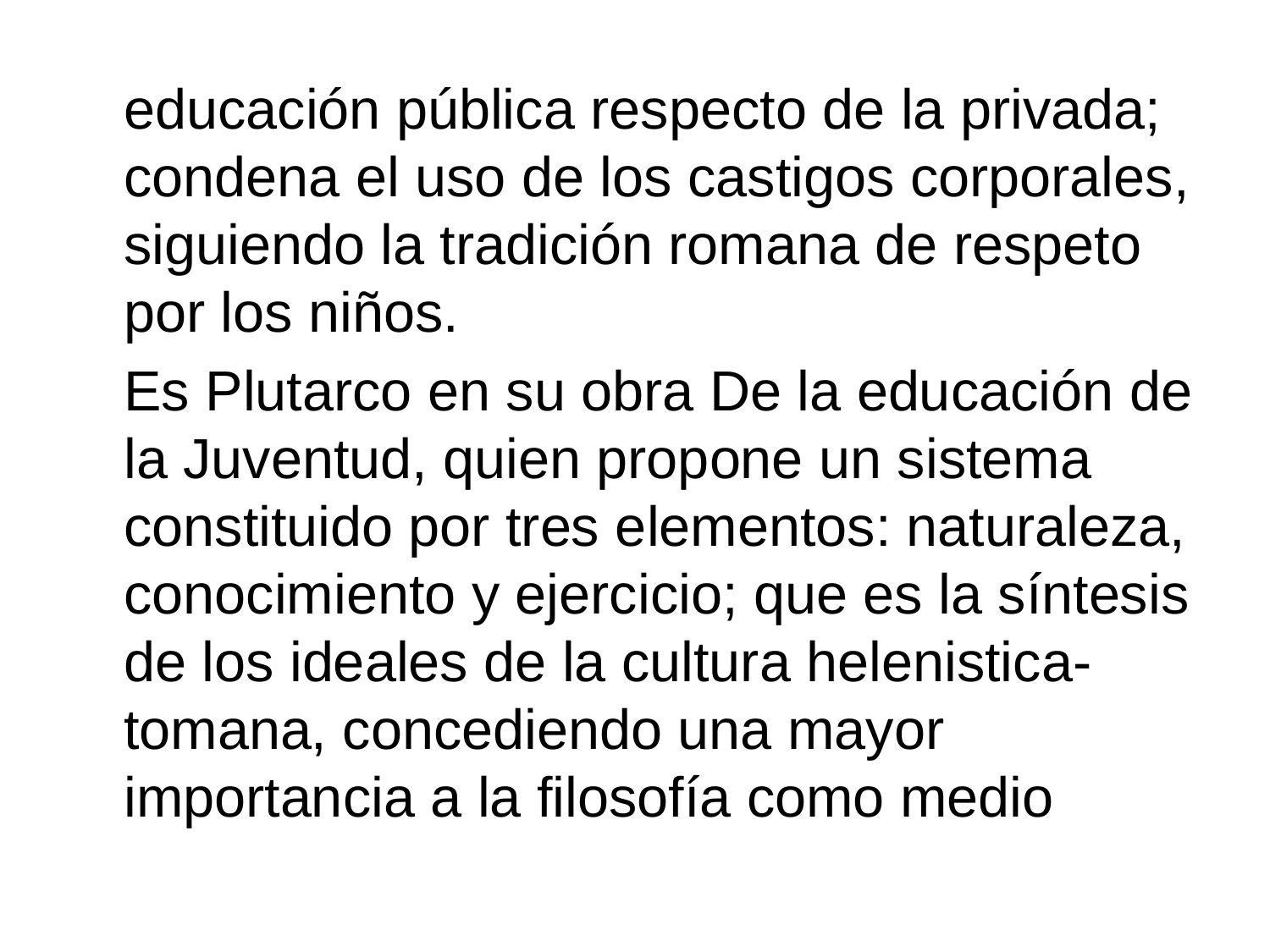

educación pública respecto de la privada; condena el uso de los castigos corporales, siguiendo la tradición romana de respeto por los niños.
	Es Plutarco en su obra De la educación de la Juventud, quien propone un sistema constituido por tres elementos: naturaleza, conocimiento y ejercicio; que es la síntesis de los ideales de la cultura helenistica-tomana, concediendo una mayor importancia a la filosofía como medio